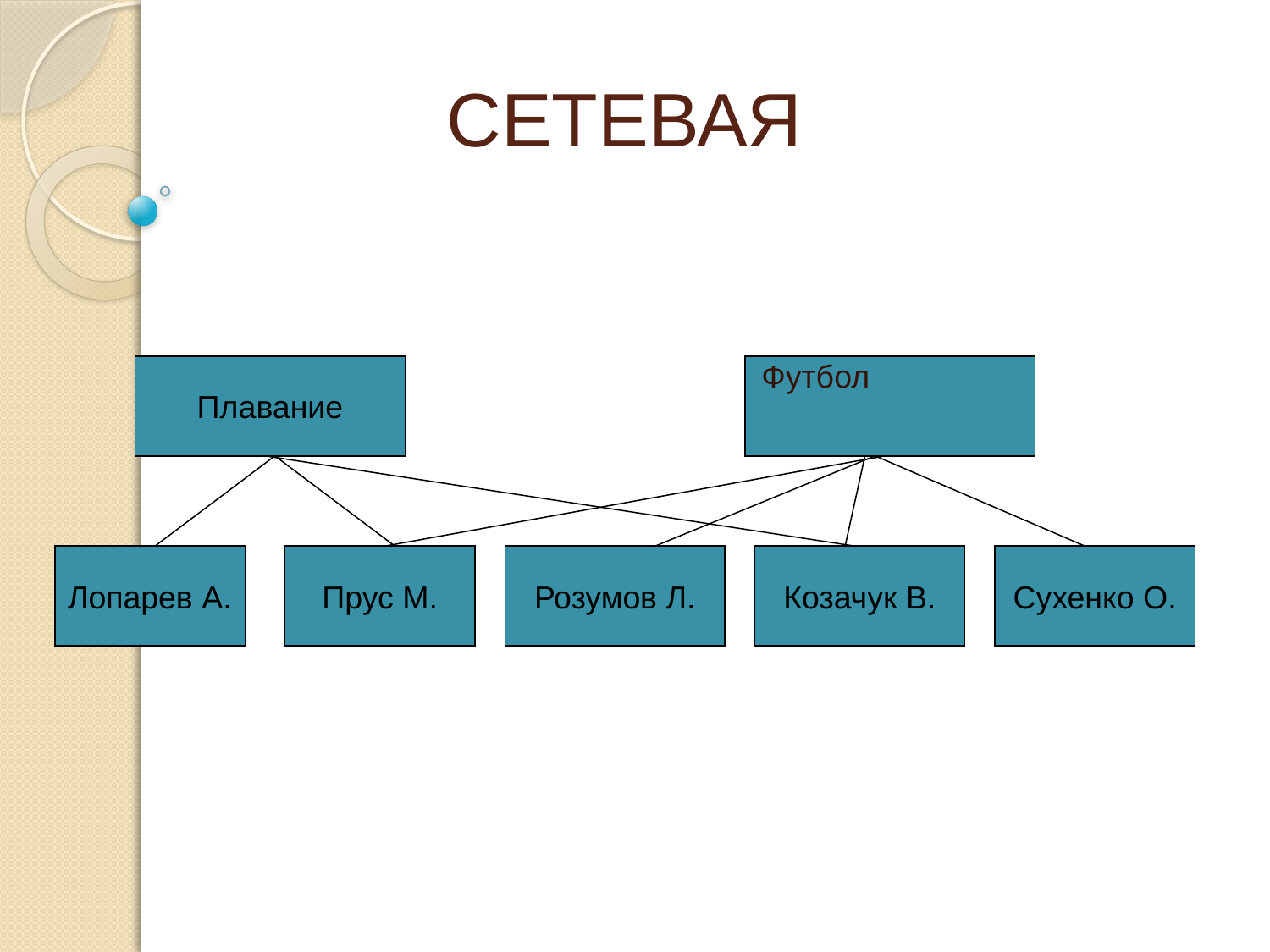

# СЕТЕВАЯ
Плавание
Футбол

Лопарев А.
Прус М.
Розумов Л.
Козачук В.
Сухенко О.